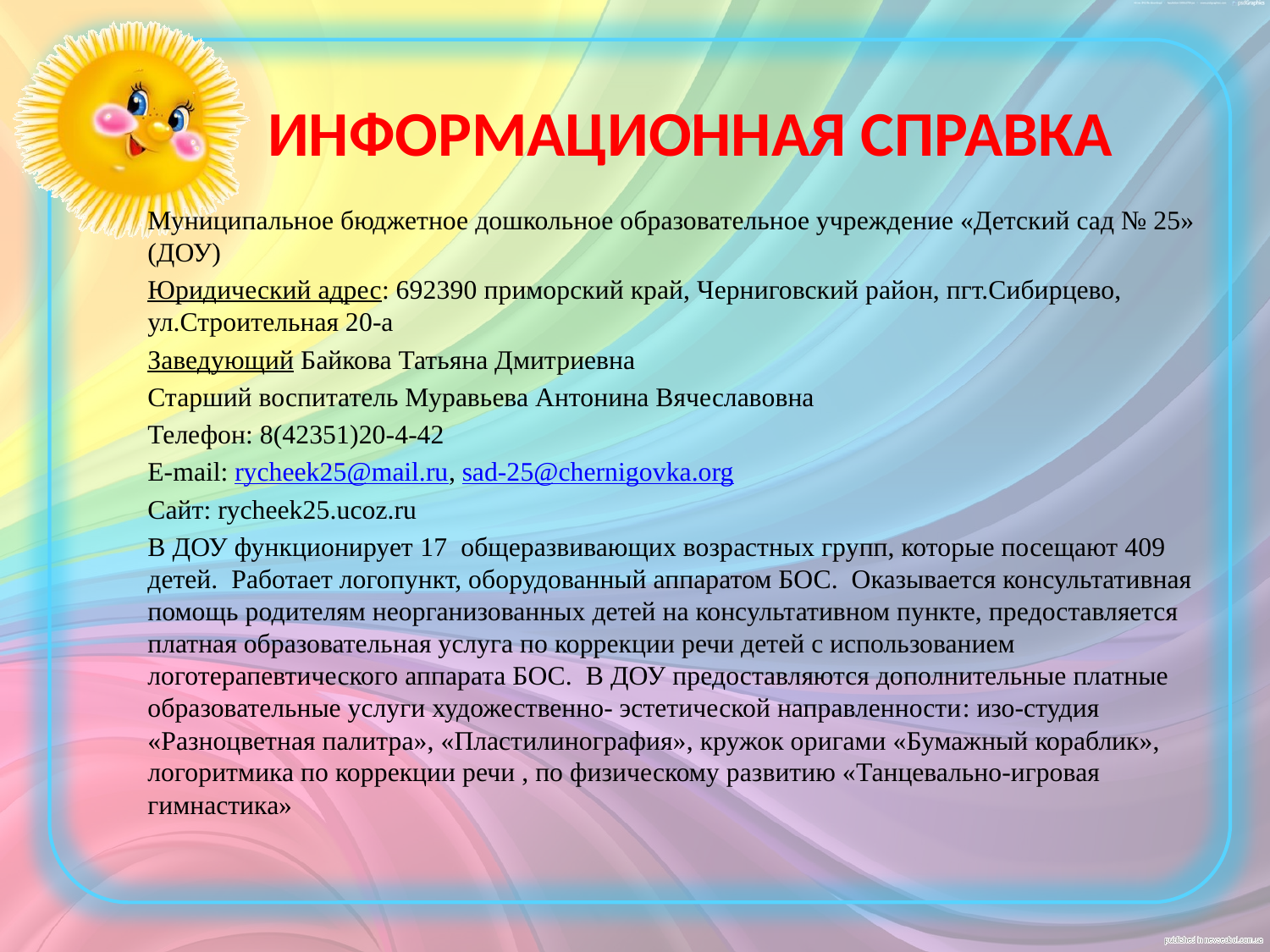

# Информационная справка
Муниципальное бюджетное дошкольное образовательное учреждение «Детский сад № 25» (ДОУ)
Юридический адрес: 692390 приморский край, Черниговский район, пгт.Сибирцево, ул.Строительная 20-а
Заведующий Байкова Татьяна Дмитриевна
Старший воспитатель Муравьева Антонина Вячеславовна
Телефон: 8(42351)20-4-42
E-mail: rycheek25@mail.ru, sad-25@chernigovka.org
Сайт: rycheek25.ucoz.ru
В ДОУ функционирует 17  общеразвивающих возрастных групп, которые посещают 409 детей.  Работает логопункт, оборудованный аппаратом БОС.  Оказывается консультативная помощь родителям неорганизованных детей на консультативном пункте, предоставляется платная образовательная услуга по коррекции речи детей с использованием логотерапевтического аппарата БОС.  В ДОУ предоставляются дополнительные платные образовательные услуги художественно- эстетической направленности: изо-студия «Разноцветная палитра», «Пластилинография», кружок оригами «Бумажный кораблик», логоритмика по коррекции речи , по физическому развитию «Танцевально-игровая гимнастика»